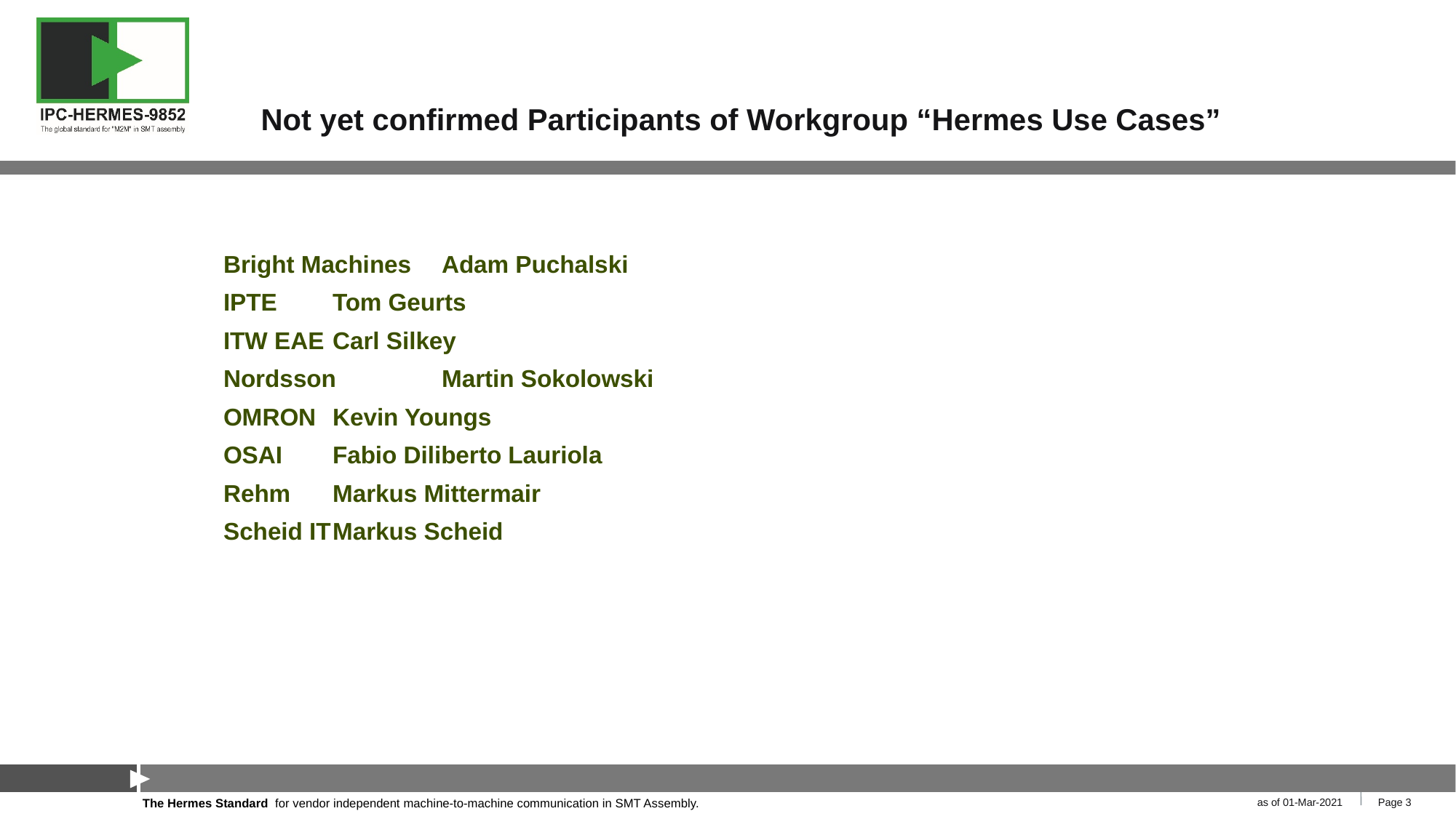

# Not yet confirmed Participants of Workgroup “Hermes Use Cases”
Bright Machines	Adam Puchalski
IPTE	Tom Geurts
ITW EAE	Carl Silkey
Nordsson	Martin Sokolowski
OMRON	Kevin Youngs
OSAI	Fabio Diliberto Lauriola
Rehm	Markus Mittermair
Scheid IT	Markus Scheid
as of 01-Mar-2021
Page 3